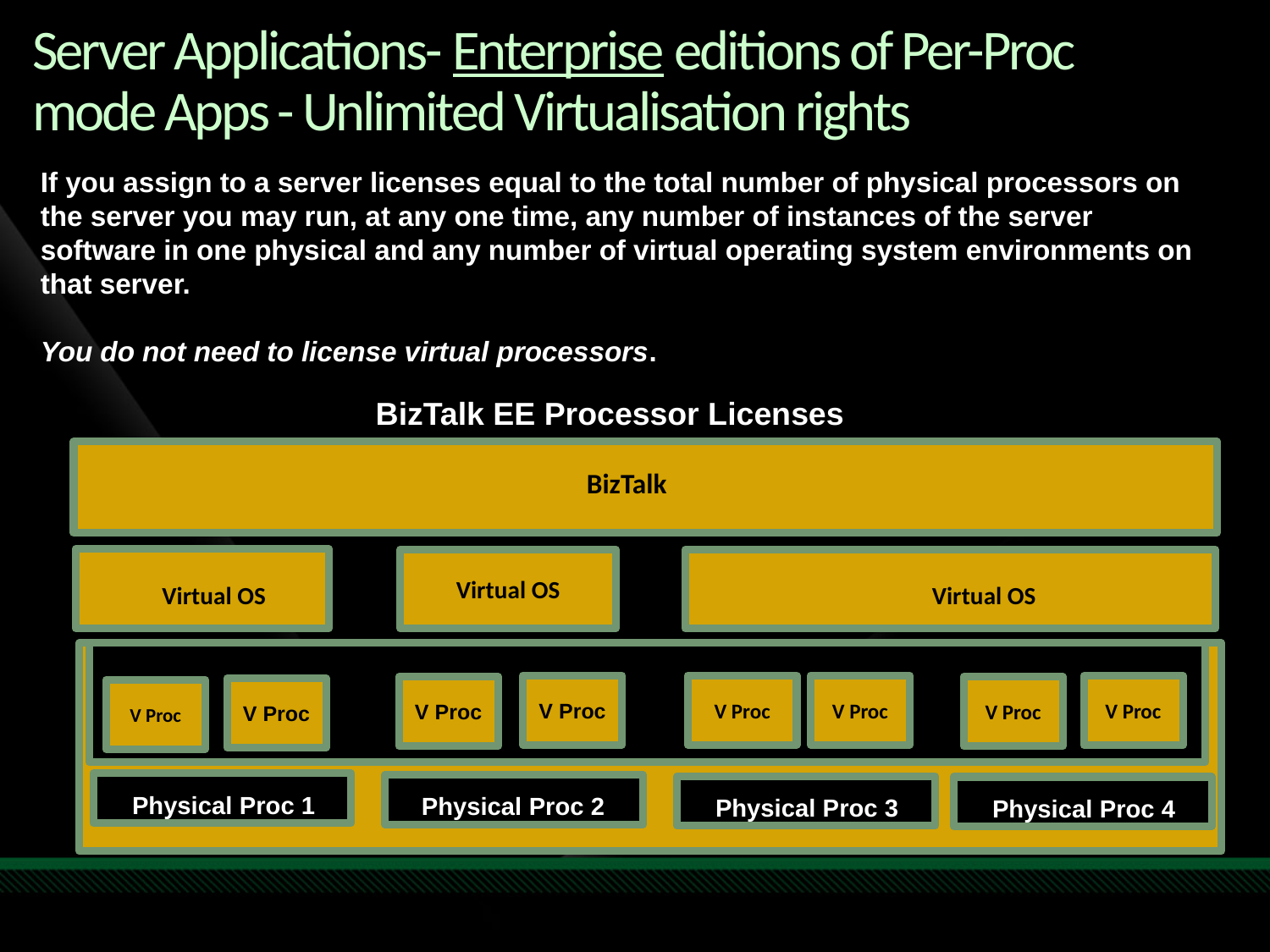

# Server Applications- Enterprise editions of Per-Proc mode Apps - Unlimited Virtualisation rights
If you assign to a server licenses equal to the total number of physical processors on the server you may run, at any one time, any number of instances of the server software in one physical and any number of virtual operating system environments on that server.

You do not need to license virtual processors.

BizTalk EE Processor Licenses = 4 ≠ 8

                  BizTalk

Virtual OS

Virtual OS
              Virtual OS

V Proc
V Proc
V Proc
V Proc
V Proc
V Proc
V Proc
V Proc

Physical Proc 1
Physical Proc 2
Physical Proc 3
Physical Proc 4